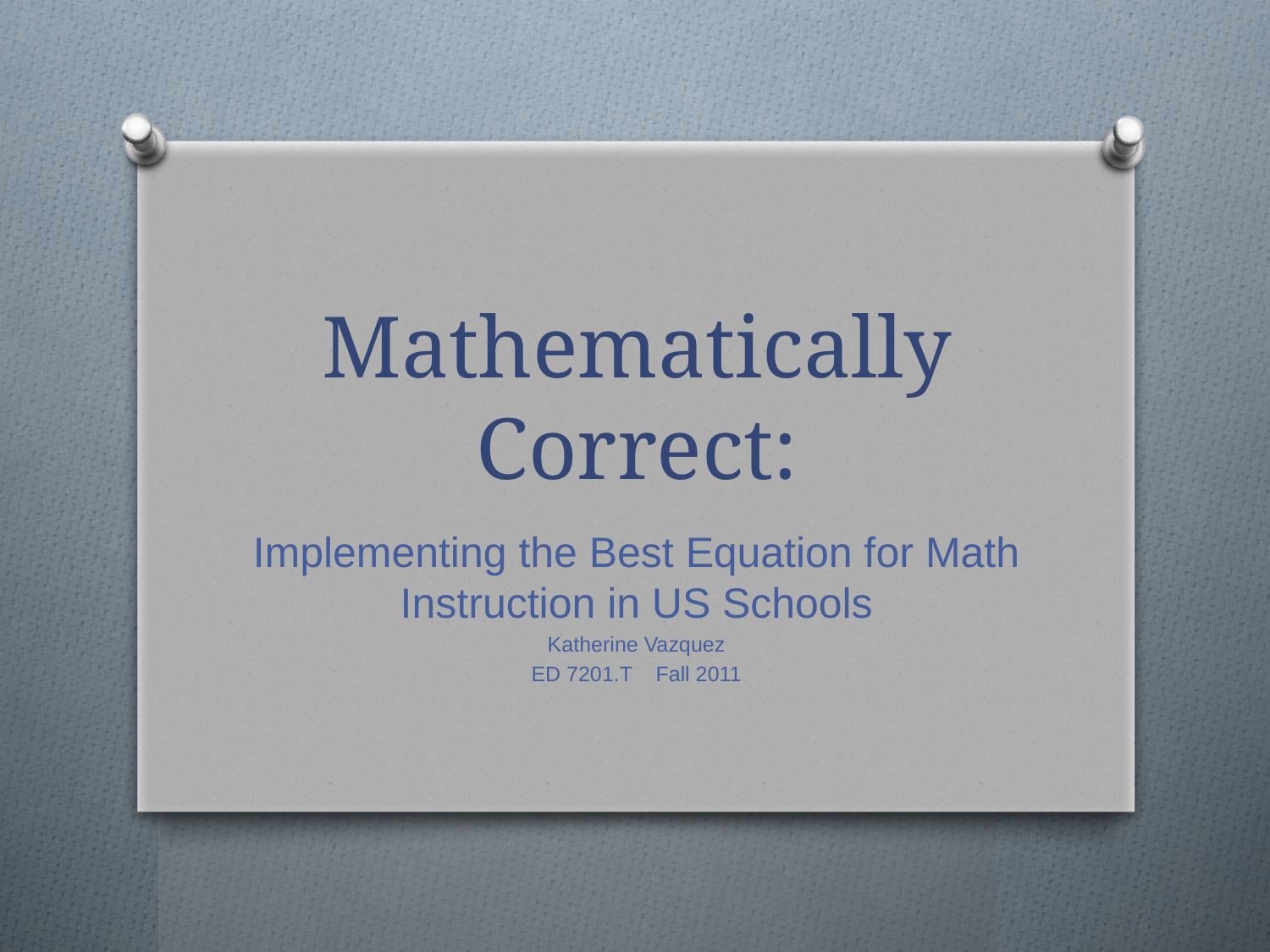

# Mathematically Correct:
Implementing the Best Equation for Math Instruction in US Schools
Katherine Vazquez
ED 7201.T    Fall 2011